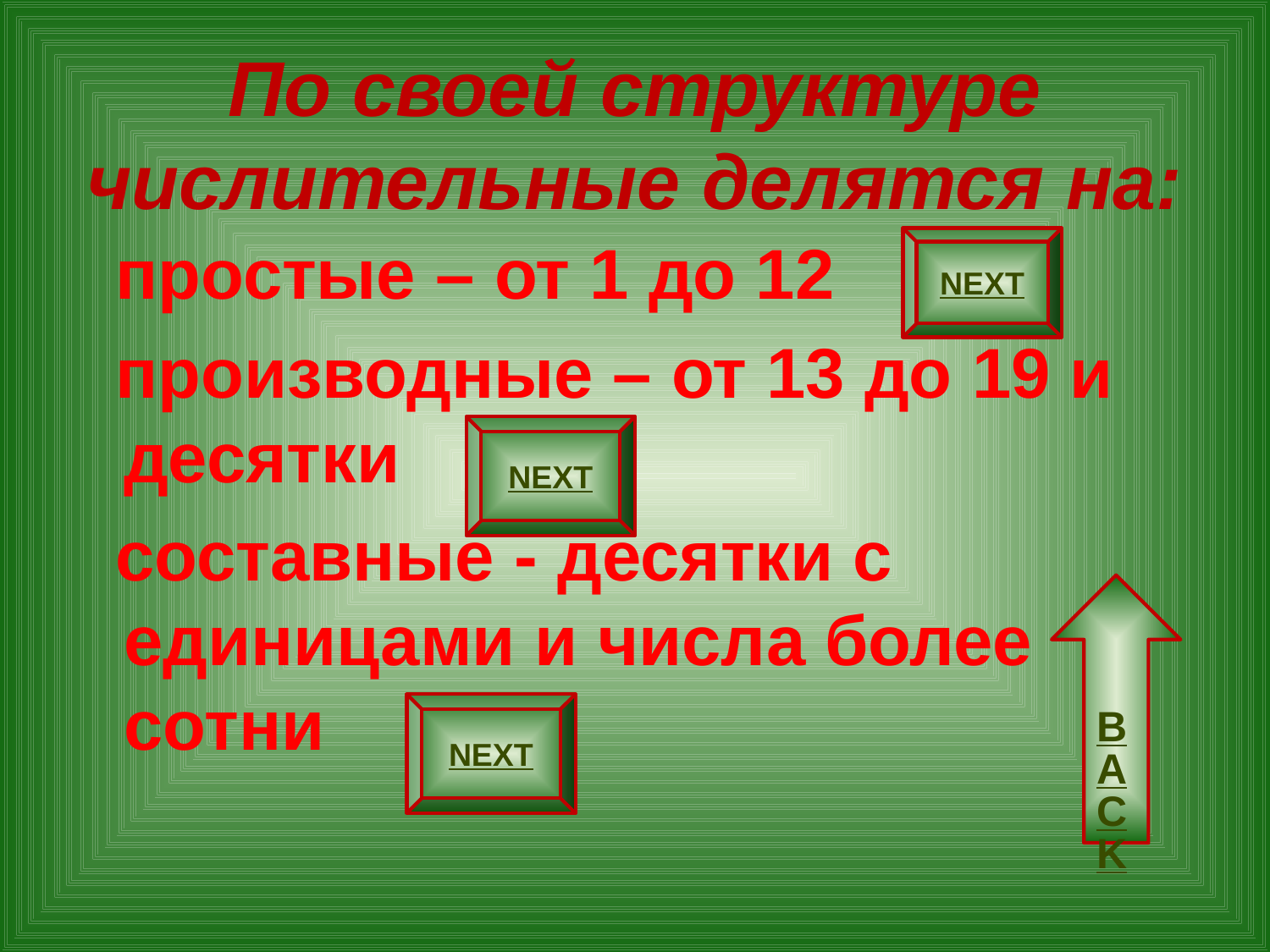

# По своей структуре числительные делятся на:
  простые – от 1 до 12
  производные – от 13 до 19 и десятки
  составные - десятки с единицами и числа более сотни
NEXT
NEXT
BACK
NEXT